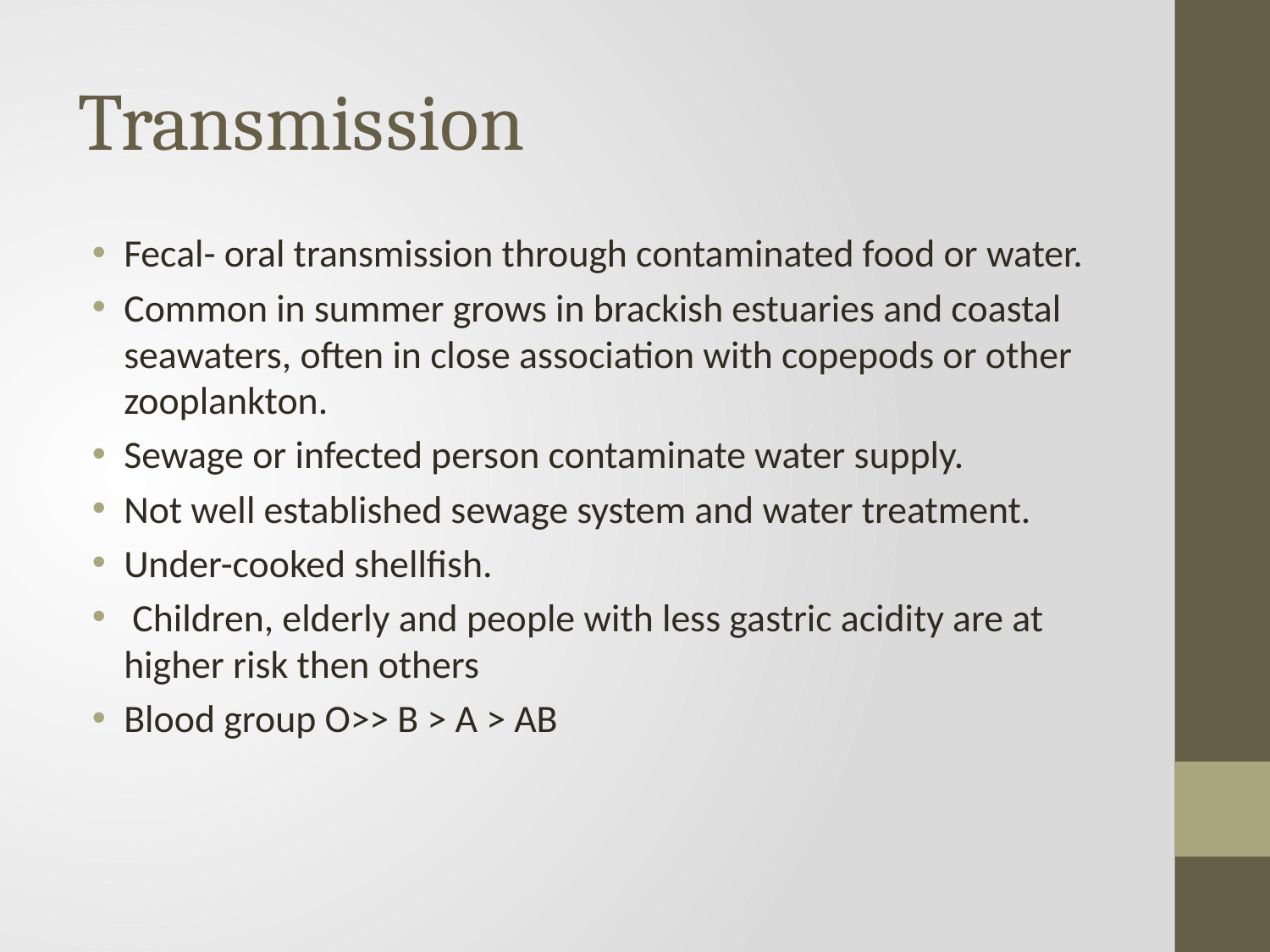

# Transmission
Fecal- oral transmission through contaminated food or water.
Common in summer grows in brackish estuaries and coastal seawaters, often in close association with copepods or other zooplankton.
Sewage or infected person contaminate water supply.
Not well established sewage system and water treatment.
Under-cooked shellfish.
 Children, elderly and people with less gastric acidity are at higher risk then others
Blood group O>> B > A > AB